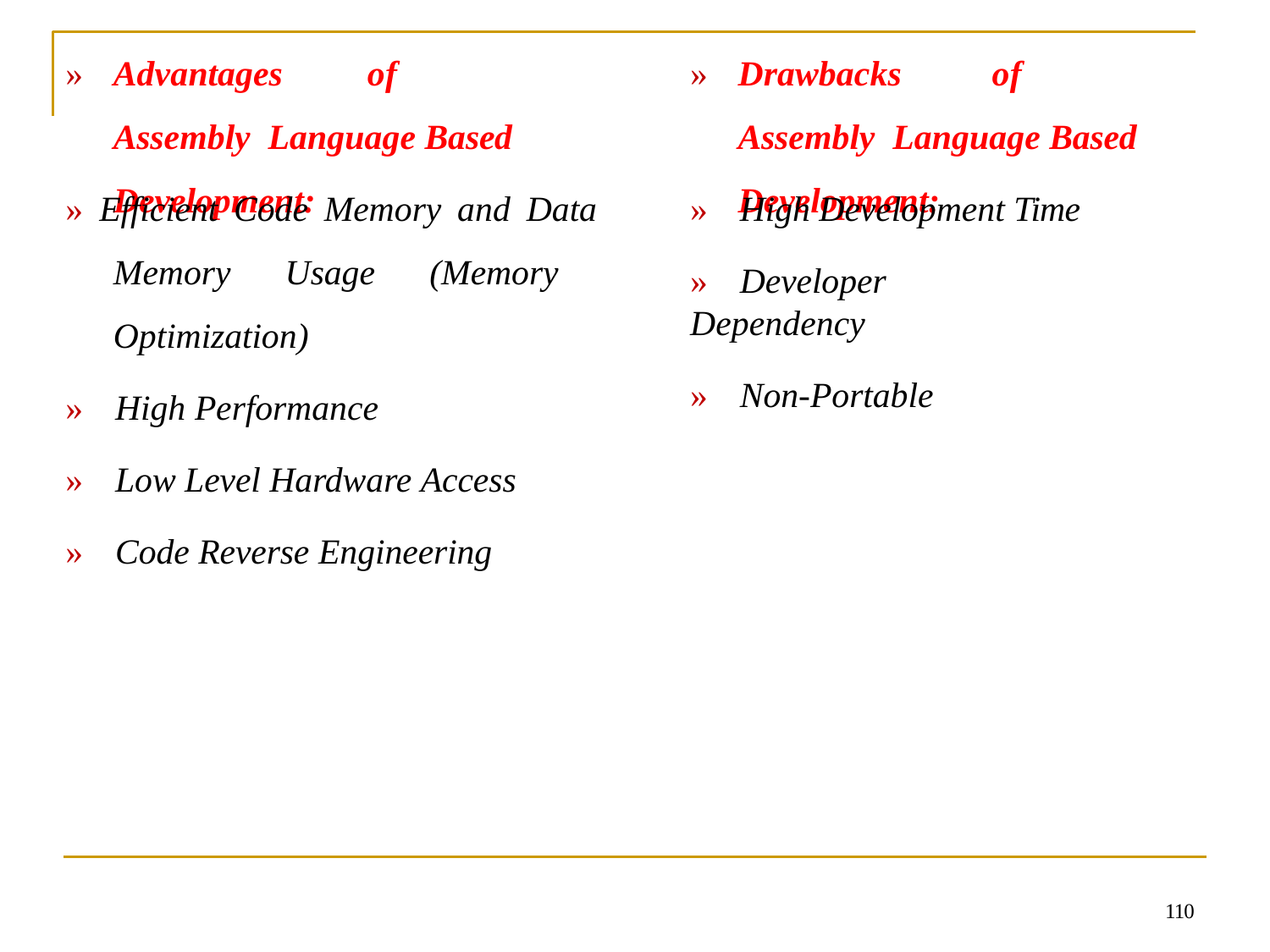

»	Advantages	of	Assembly  Language Based Development:
»	Drawbacks	of	Assembly  Language Based Development:
» Efficient Code Memory and Data  Memory Usage (Memory  Optimization)
»	High Development Time
»	Developer Dependency
»	Non-Portable
»	High Performance
»	Low Level Hardware Access
»	Code Reverse Engineering
110